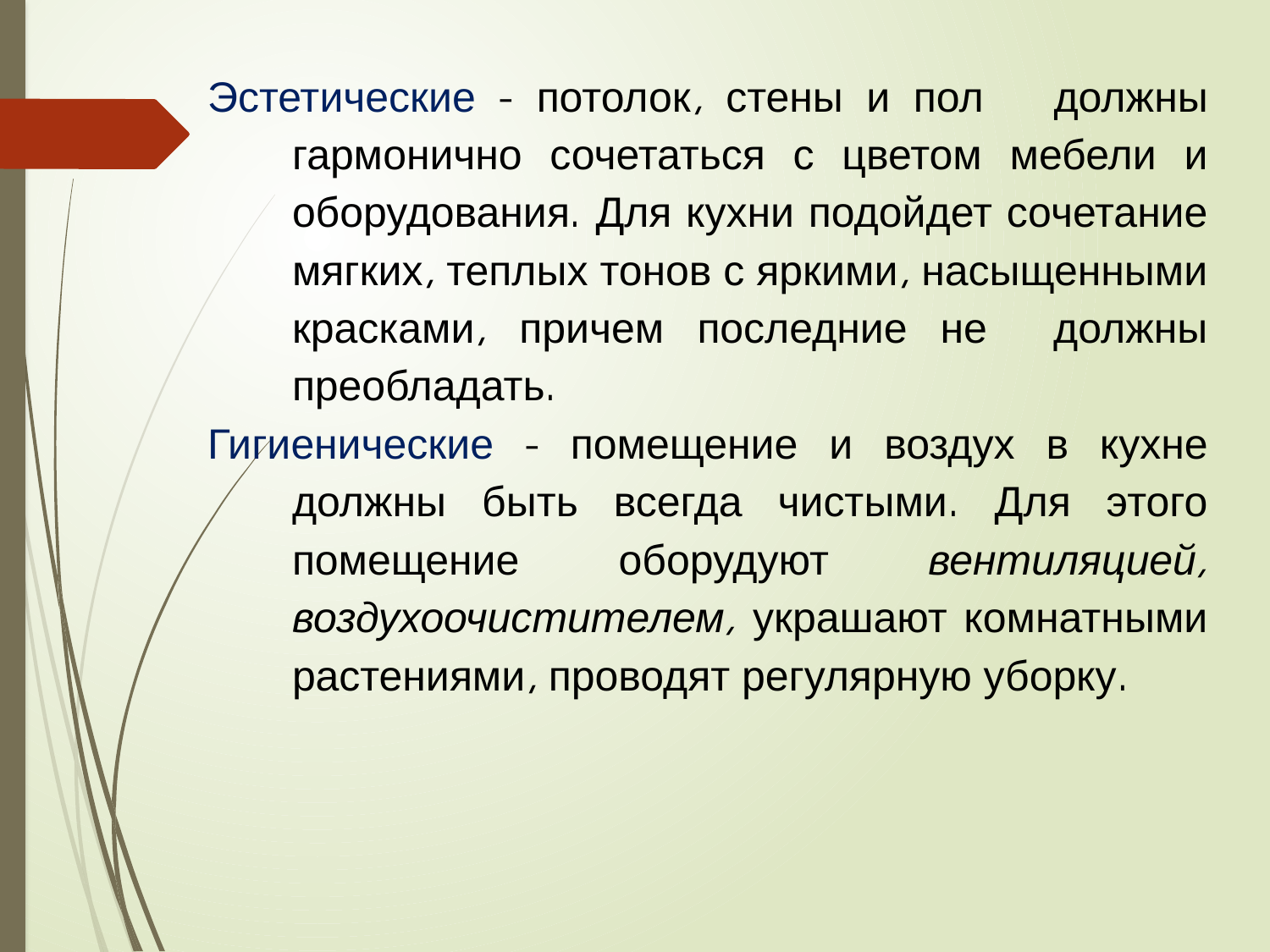

Эстетические - потолок, стены и пол   должны гармонично сочетаться с цветом мебели и оборудования. Для кухни подойдет сочетание мягких, теплых тонов с яркими, насыщенными красками, причем последние не  должны преобладать.
Гигиенические - помещение и воздух в кухне должны быть всегда чистыми. Для этого помещение оборудуют вентиляцией, воздухоочистителем, украшают комнатными растениями, проводят регулярную уборку.